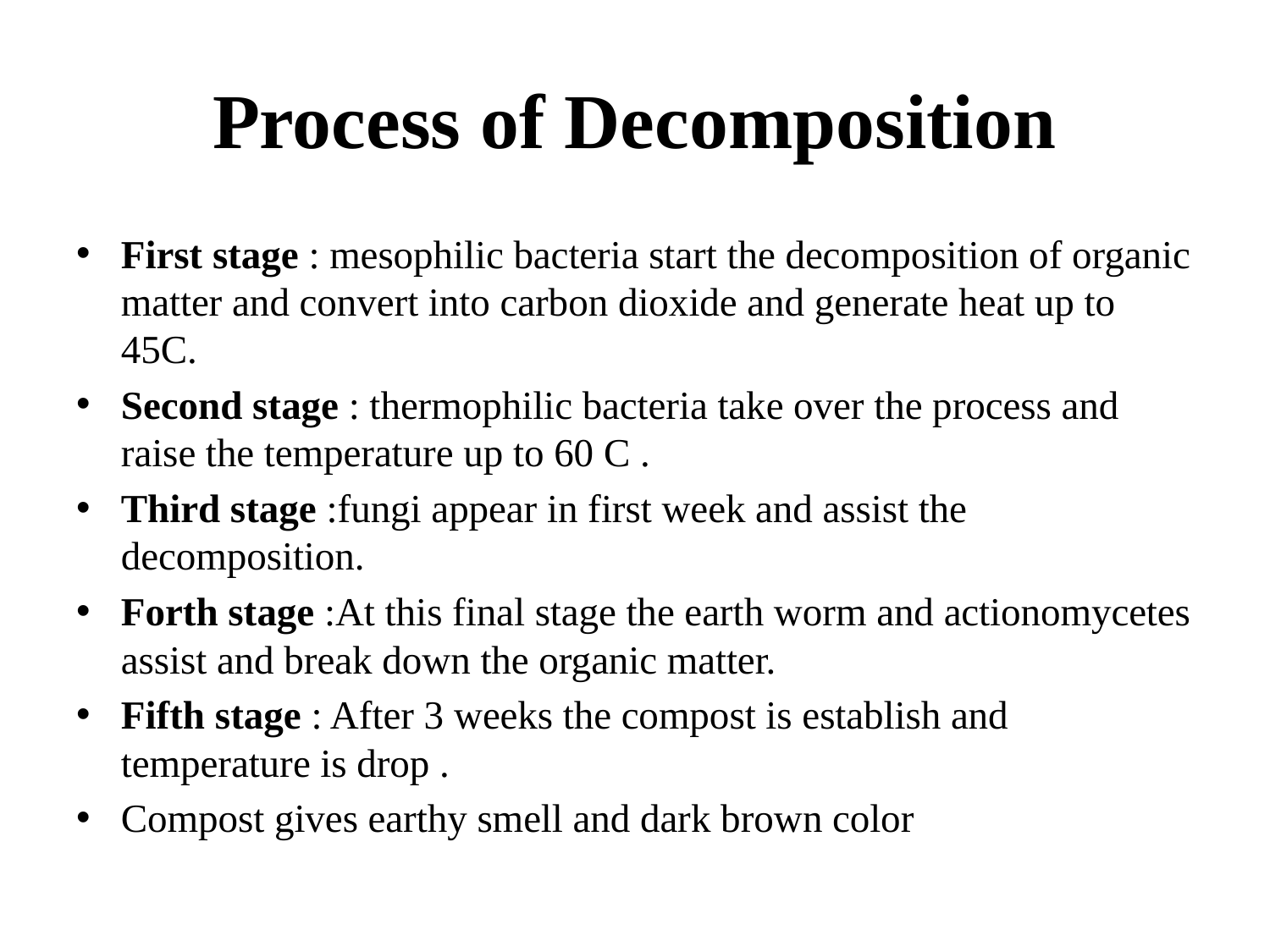

# Process of Decomposition
First stage : mesophilic bacteria start the decomposition of organic matter and convert into carbon dioxide and generate heat up to 45C.
Second stage : thermophilic bacteria take over the process and raise the temperature up to 60 C .
Third stage :fungi appear in first week and assist the decomposition.
Forth stage :At this final stage the earth worm and actionomycetes assist and break down the organic matter.
Fifth stage : After 3 weeks the compost is establish and temperature is drop .
Compost gives earthy smell and dark brown color